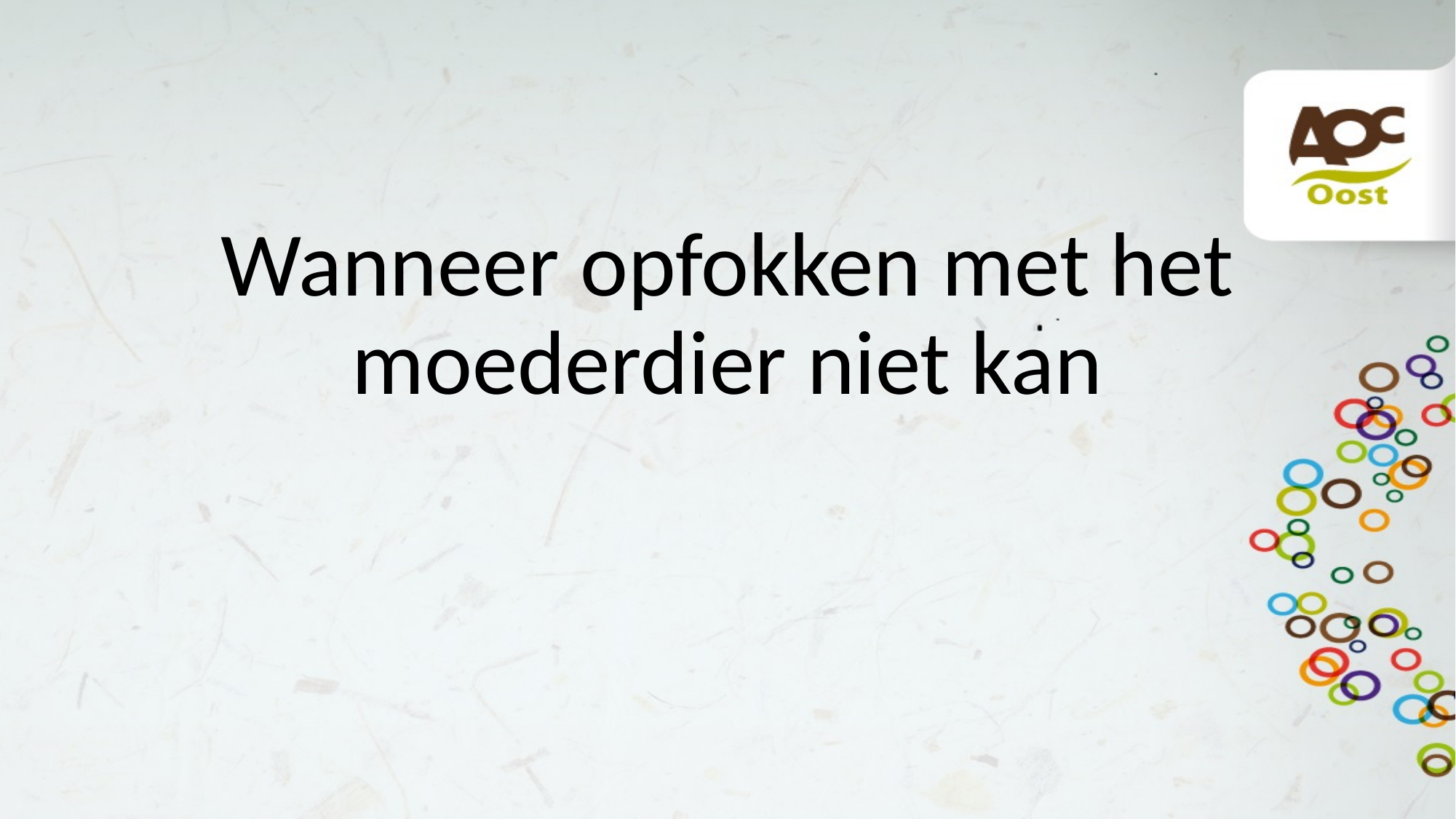

# Wanneer opfokken met het moederdier niet kan